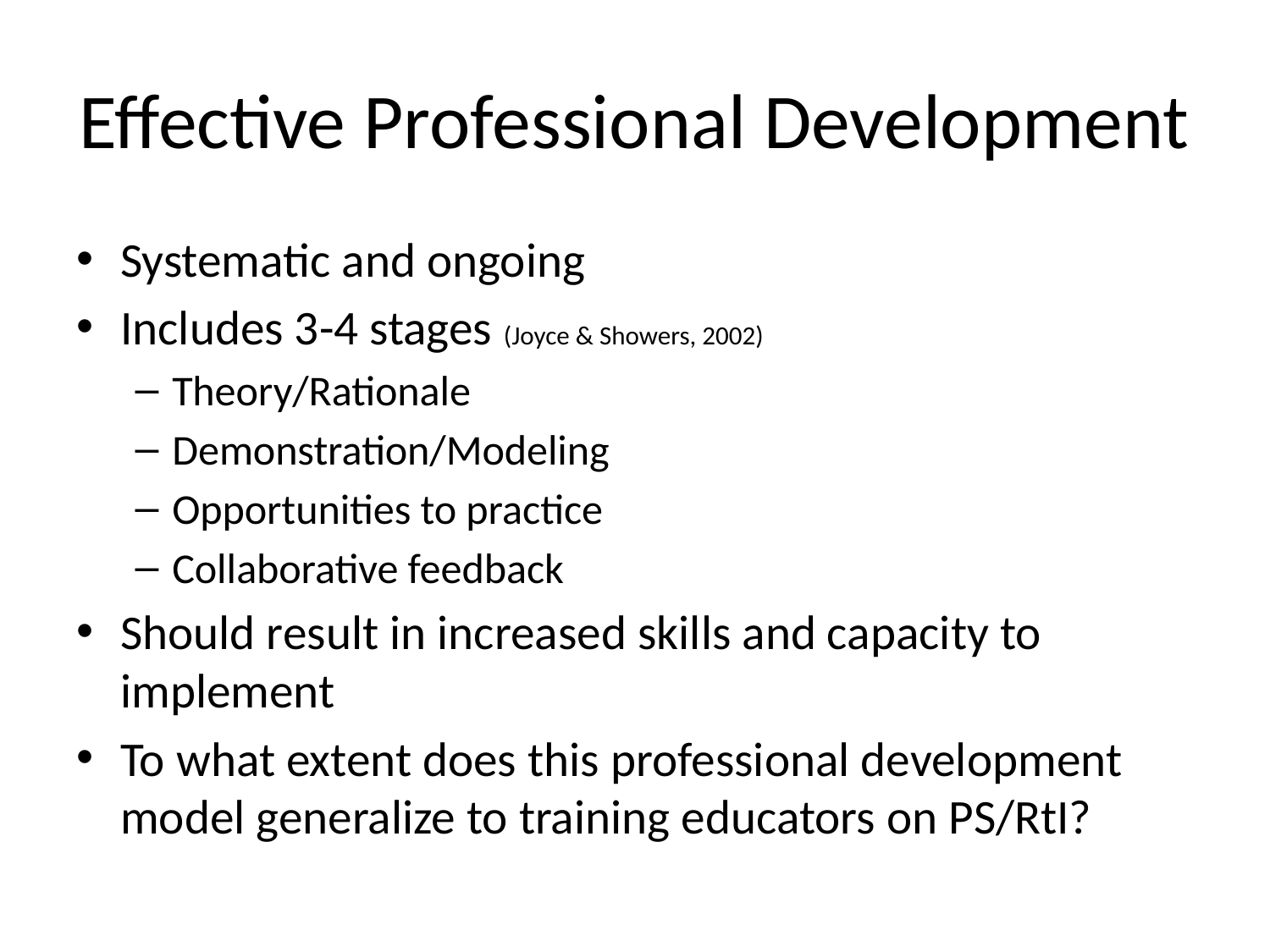

# Effective Professional Development
Systematic and ongoing
Includes 3-4 stages (Joyce & Showers, 2002)
Theory/Rationale
Demonstration/Modeling
Opportunities to practice
Collaborative feedback
Should result in increased skills and capacity to implement
To what extent does this professional development model generalize to training educators on PS/RtI?